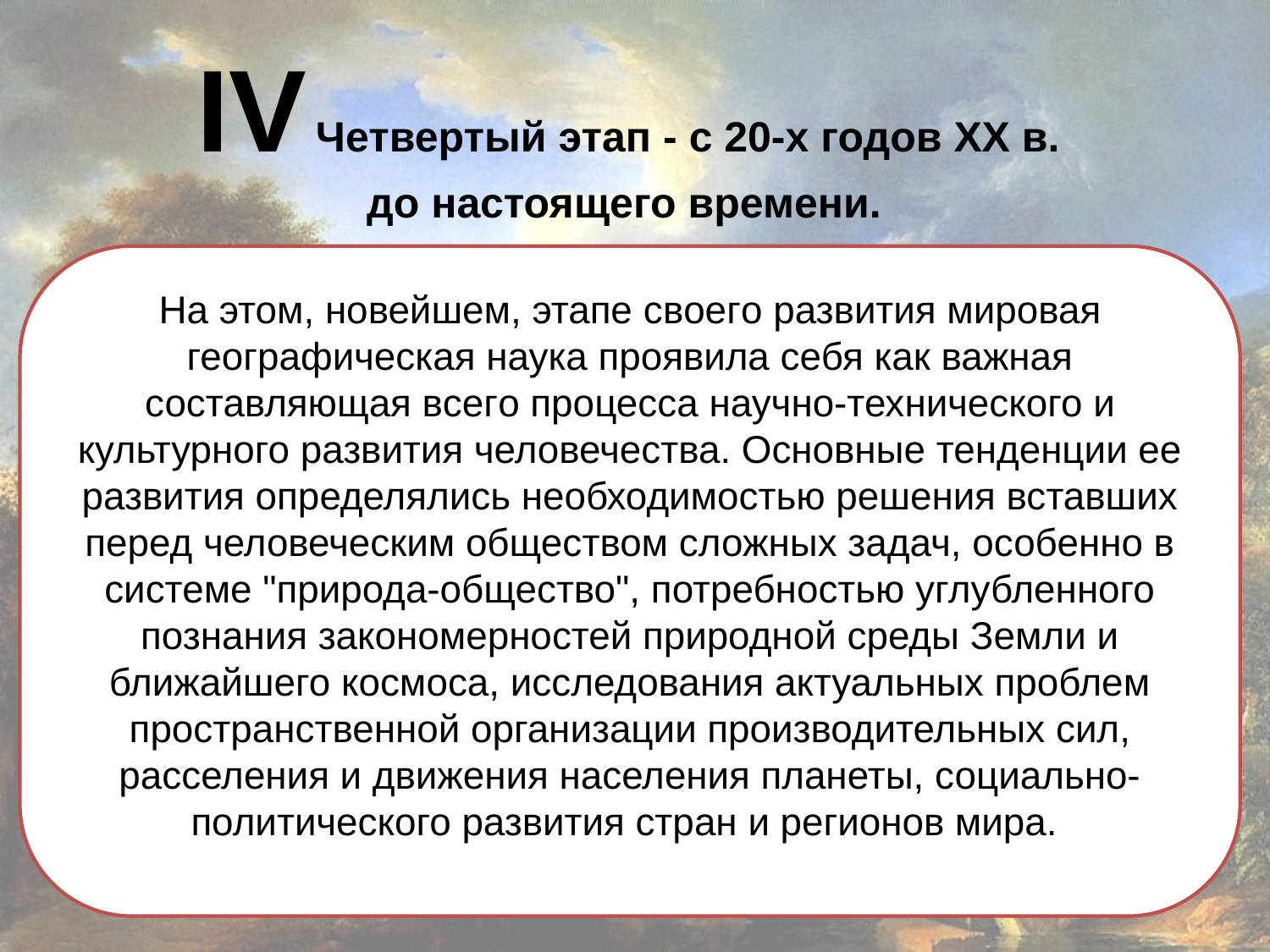

IV Четвертый этап - с 20-х годов ХХ в.
до настоящего времени.

На этом, новейшем, этапе cвoeгo развития мировая географическая наука проявила себя как важная составляющая вceгo процесса научно-технического и культурного развития человечества. Основные тенденции ее развития определялись необходимостью решения вставших перед человеческим обществом сложных задач, особенно в системе "природа-общество", потребностью углубленного познания закономерностей природной среды Земли и ближайшего космоса, исследования актуальных проблем пространственной организации производительных сил, расселения и движения населения планеты, социально-политического развития стран и регионов мира.